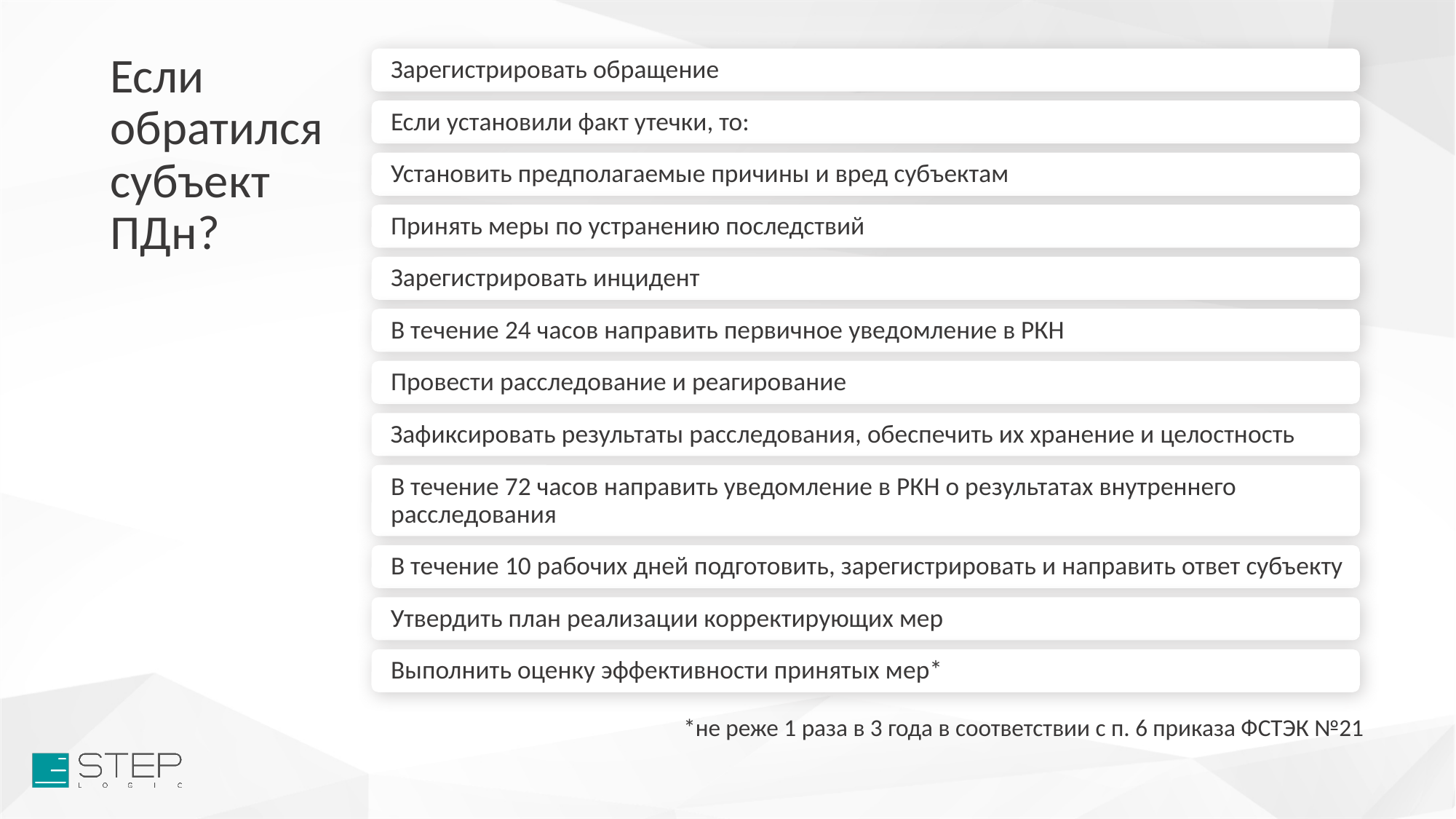

Если обратился субъект ПДн?
Зарегистрировать обращение
Если установили факт утечки, то:
Установить предполагаемые причины и вред субъектам
Принять меры по устранению последствий
Зарегистрировать инцидент
В течение 24 часов направить первичное уведомление в РКН
Провести расследование и реагирование
Зафиксировать результаты расследования, обеспечить их хранение и целостность
В течение 72 часов направить уведомление в РКН о результатах внутреннего расследования
В течение 10 рабочих дней подготовить, зарегистрировать и направить ответ субъекту
Утвердить план реализации корректирующих мер
Выполнить оценку эффективности принятых мер*
*не реже 1 раза в 3 года в соответствии с п. 6 приказа ФСТЭК №21